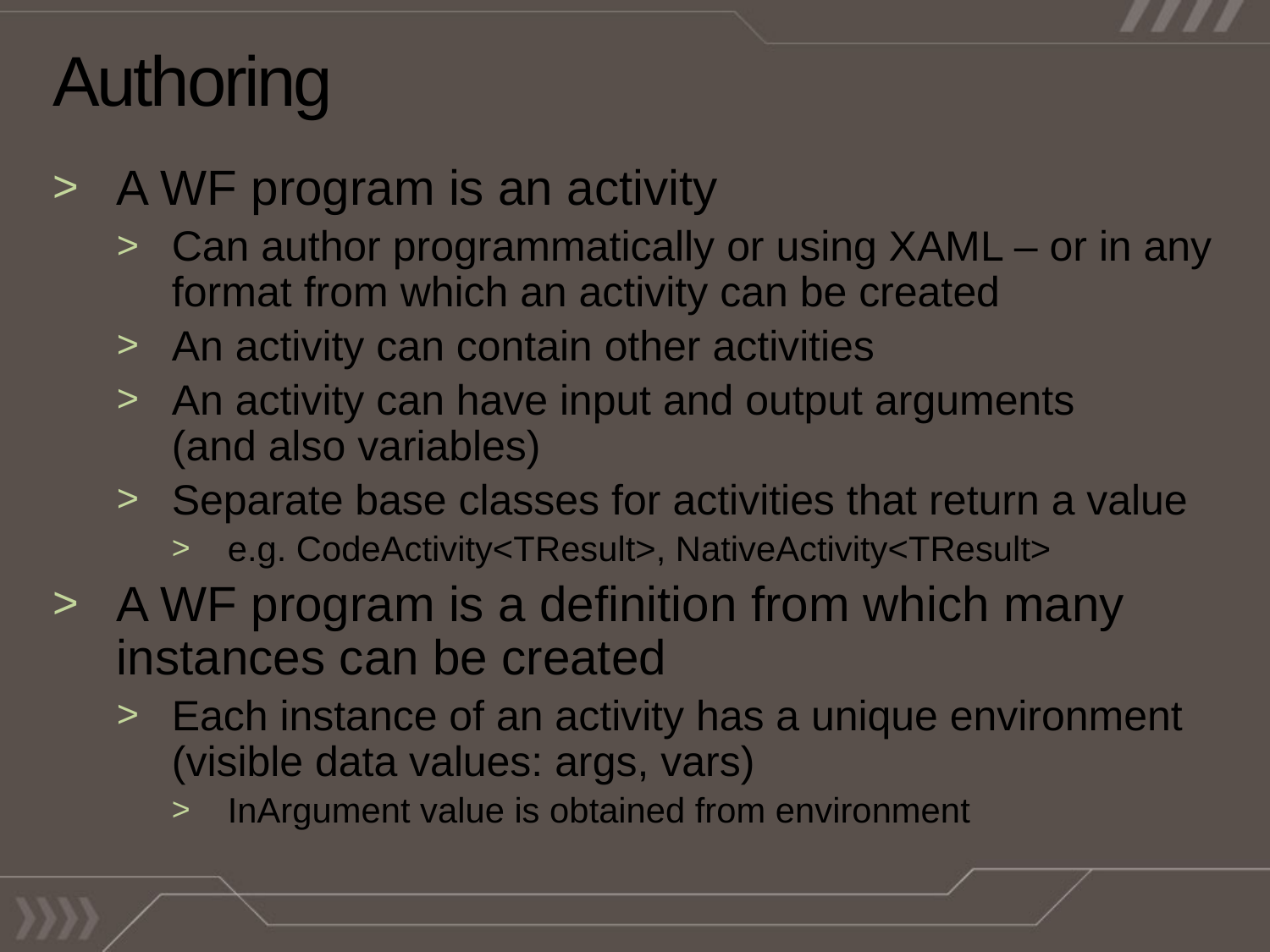

Authoring
A WF program is an activity
Can author programmatically or using XAML – or in any format from which an activity can be created
An activity can contain other activities
An activity can have input and output arguments
(and also variables)
Separate base classes for activities that return a value
e.g. CodeActivity<TResult>, NativeActivity<TResult>
A WF program is a definition from which many instances can be created
Each instance of an activity has a unique environment
(visible data values: args, vars)
InArgument value is obtained from environment